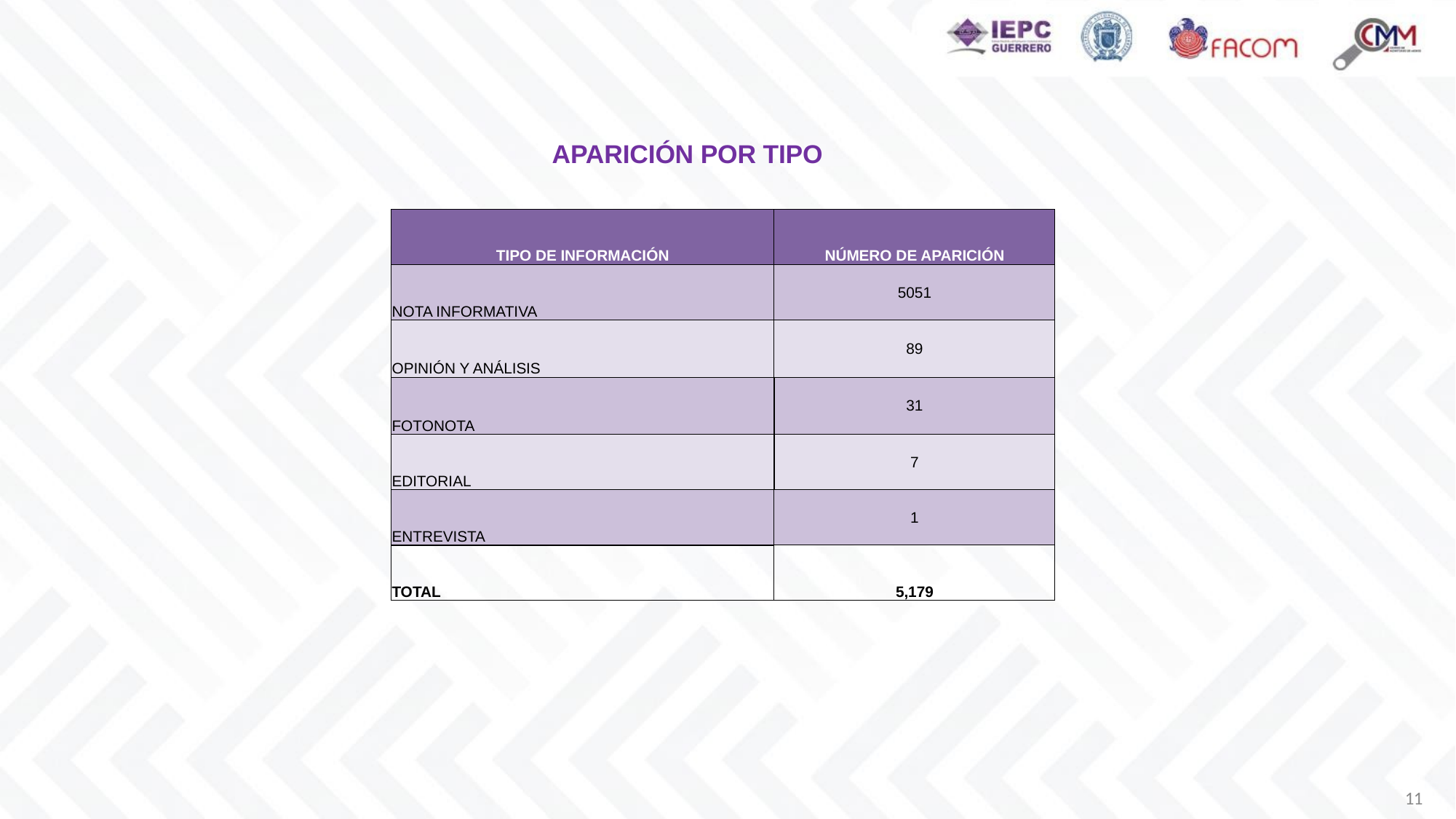

APARICIÓN POR TIPO
| TIPO DE INFORMACIÓN | NÚMERO DE APARICIÓN |
| --- | --- |
| NOTA INFORMATIVA | 5051 |
| OPINIÓN Y ANÁLISIS | 89 |
| FOTONOTA | 31 |
| EDITORIAL | 7 |
| ENTREVISTA | 1 |
| TOTAL | 5,179 |
11